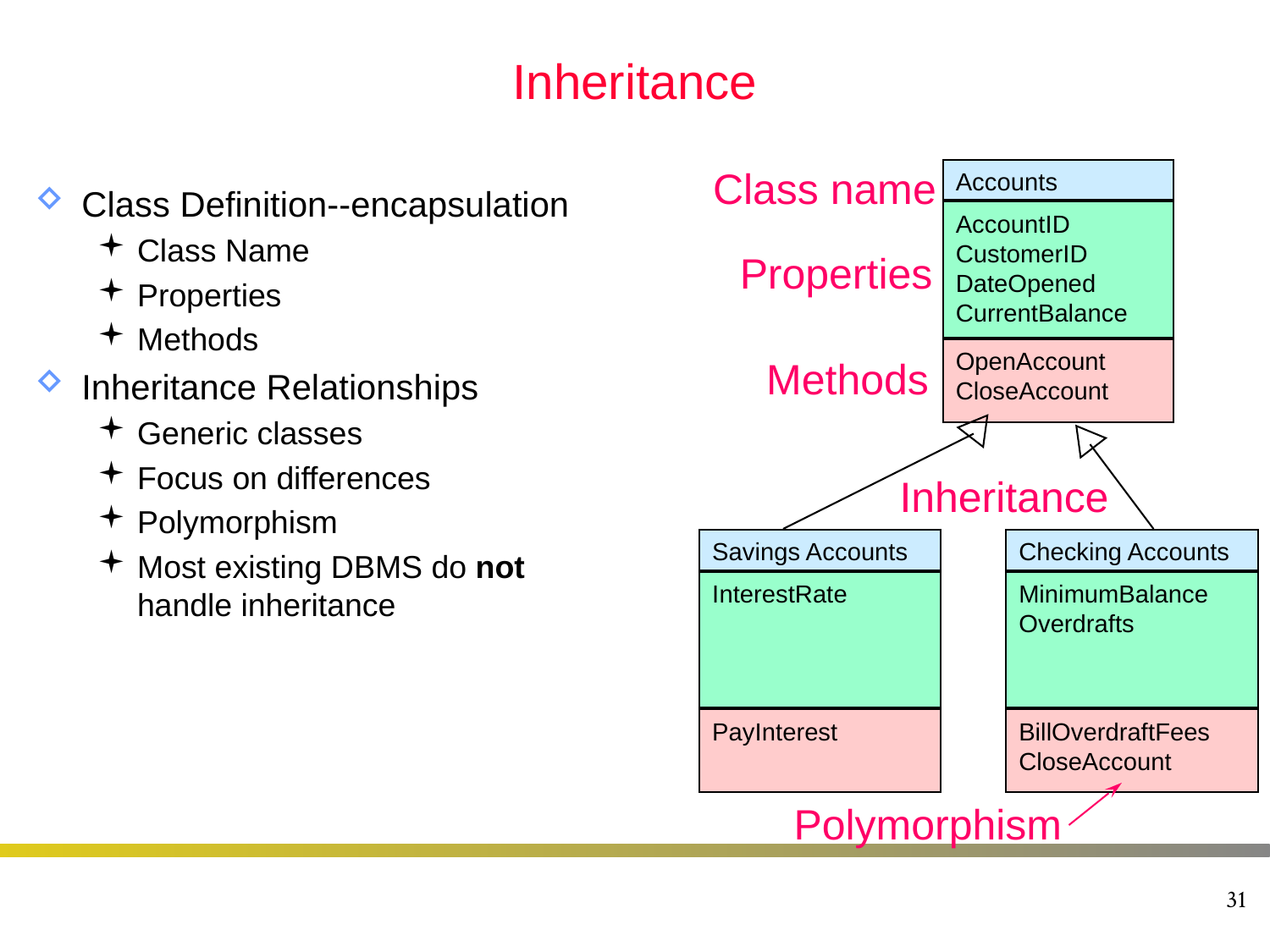

# Inheritance
Class name
Accounts
AccountID
CustomerID
DateOpened
CurrentBalance
OpenAccount
CloseAccount
Class Definition--encapsulation
Class Name
Properties
Methods
Inheritance Relationships
Generic classes
Focus on differences
Polymorphism
Most existing DBMS do not handle inheritance
Properties
Methods

Inheritance
Savings Accounts
InterestRate
PayInterest
Checking Accounts
MinimumBalance
Overdrafts
BillOverdraftFees
CloseAccount

Polymorphism
31